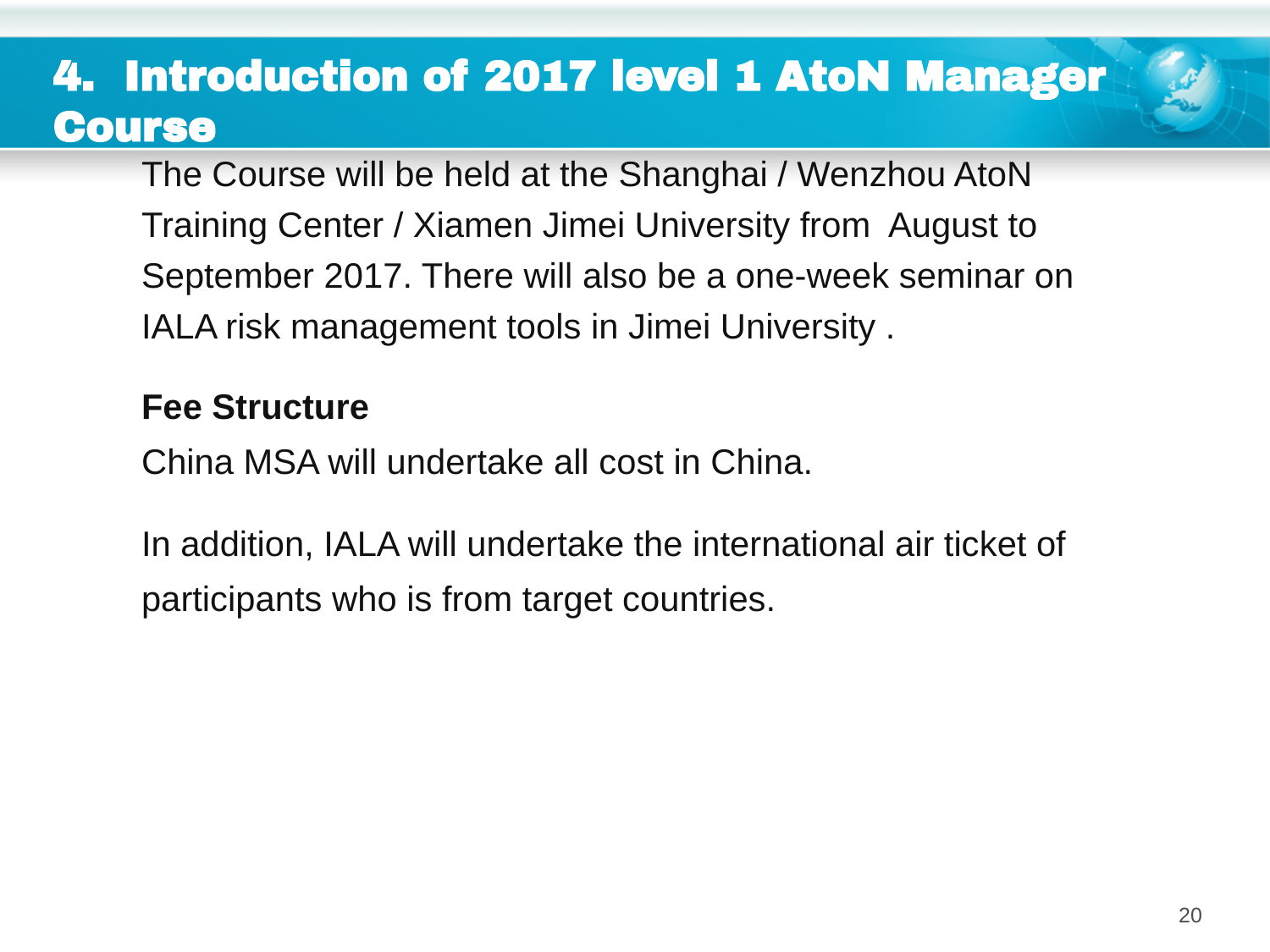

# 4.  Introduction of 2017 level 1 AtoN Manager  Course
The Course will be held at the Shanghai / Wenzhou AtoN Training Center / Xiamen Jimei University from  August to September 2017. There will also be a one-week seminar on IALA risk management tools in Jimei University .

Fee Structure
China MSA will undertake all cost in China.

In addition, IALA will undertake the international air ticket of participants who is from target countries.
20